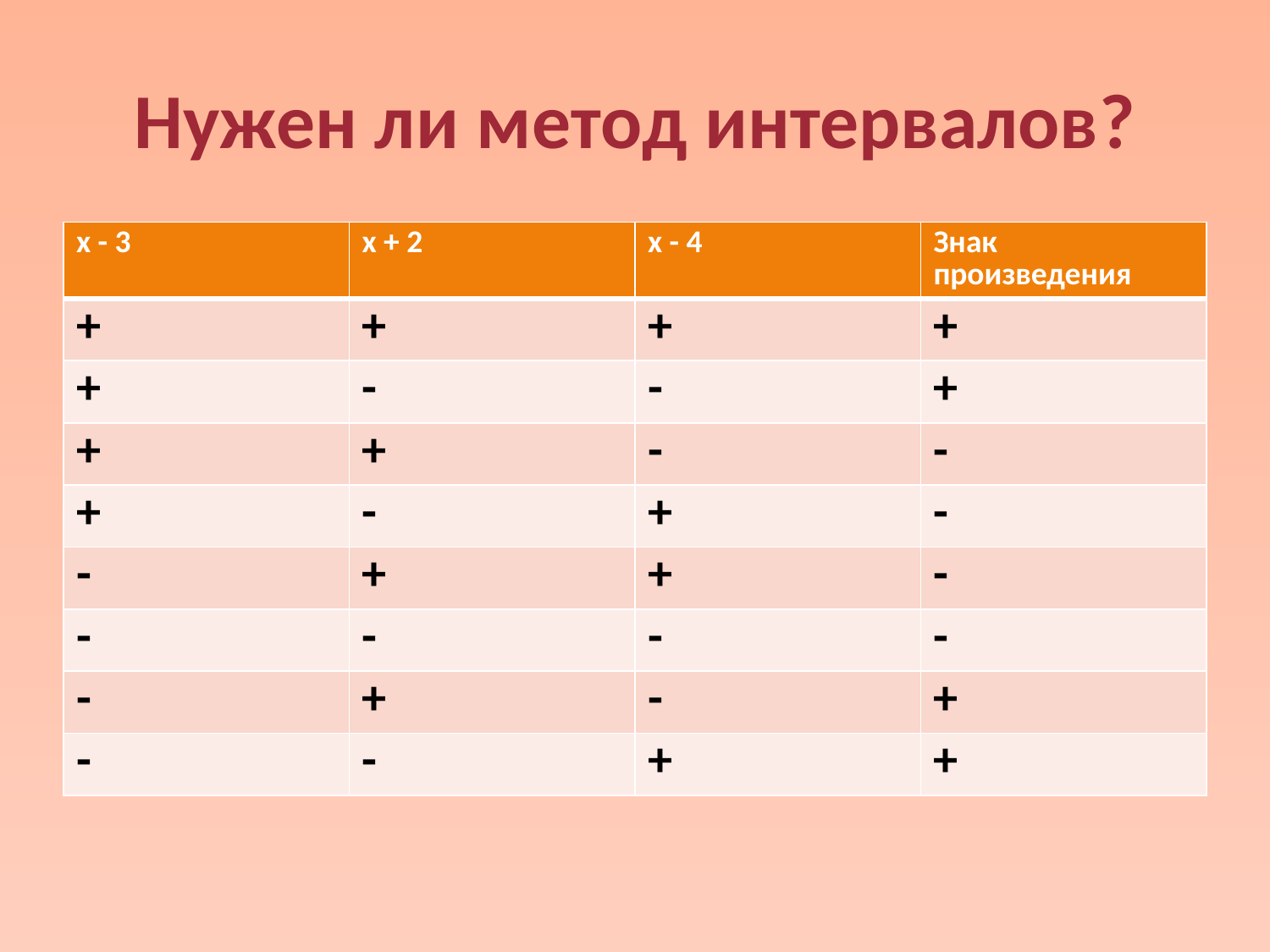

# Нужен ли метод интервалов?
| х - 3 | х + 2 | х - 4 | Знак произведения |
| --- | --- | --- | --- |
| + | + | + | + |
| + | - | - | + |
| + | + | - | - |
| + | - | + | - |
| - | + | + | - |
| - | - | - | - |
| - | + | - | + |
| - | - | + | + |